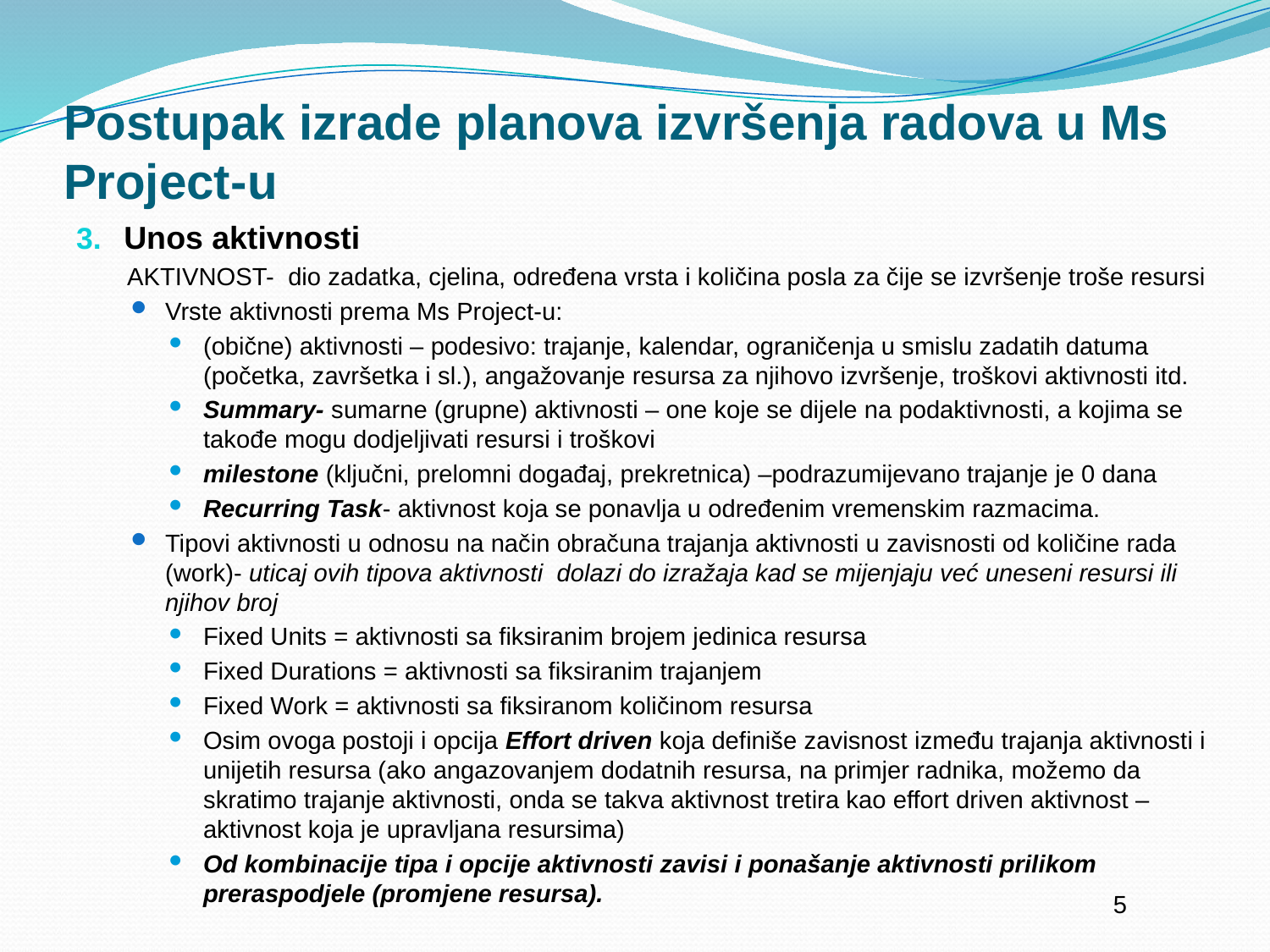

# Postupak izrade planova izvršenja radova u Ms Project-u
Unos aktivnosti
AKTIVNOST-  dio zadatka, cjelina, određena vrsta i količina posla za čije se izvršenje troše resursi
Vrste aktivnosti prema Ms Project-u:
(obične) aktivnosti – podesivo: trajanje, kalendar, ograničenja u smislu zadatih datuma (početka, završetka i sl.), angažovanje resursa za njihovo izvršenje, troškovi aktivnosti itd.
Summary- sumarne (grupne) aktivnosti – one koje se dijele na podaktivnosti, a kojima se takođe mogu dodjeljivati resursi i troškovi
milestone (ključni, prelomni događaj, prekretnica) –podrazumijevano trajanje je 0 dana
Recurring Task- aktivnost koja se ponavlja u određenim vremenskim razmacima.
Tipovi aktivnosti u odnosu na način obračuna trajanja aktivnosti u zavisnosti od količine rada (work)- uticaj ovih tipova aktivnosti  dolazi do izražaja kad se mijenjaju već uneseni resursi ili njihov broj
Fixed Units = aktivnosti sa fiksiranim brojem jedinica resursa
Fixed Durations = aktivnosti sa fiksiranim trajanjem
Fixed Work = aktivnosti sa fiksiranom količinom resursa
Osim ovoga postoji i opcija Effort driven koja definiše zavisnost između trajanja aktivnosti i unijetih resursa (ako angazovanjem dodatnih resursa, na primjer radnika, možemo da skratimo trajanje aktivnosti, onda se takva aktivnost tretira kao effort driven aktivnost – aktivnost koja je upravljana resursima)
Od kombinacije tipa i opcije aktivnosti zavisi i ponašanje aktivnosti prilikom preraspodjele (promjene resursa).

5